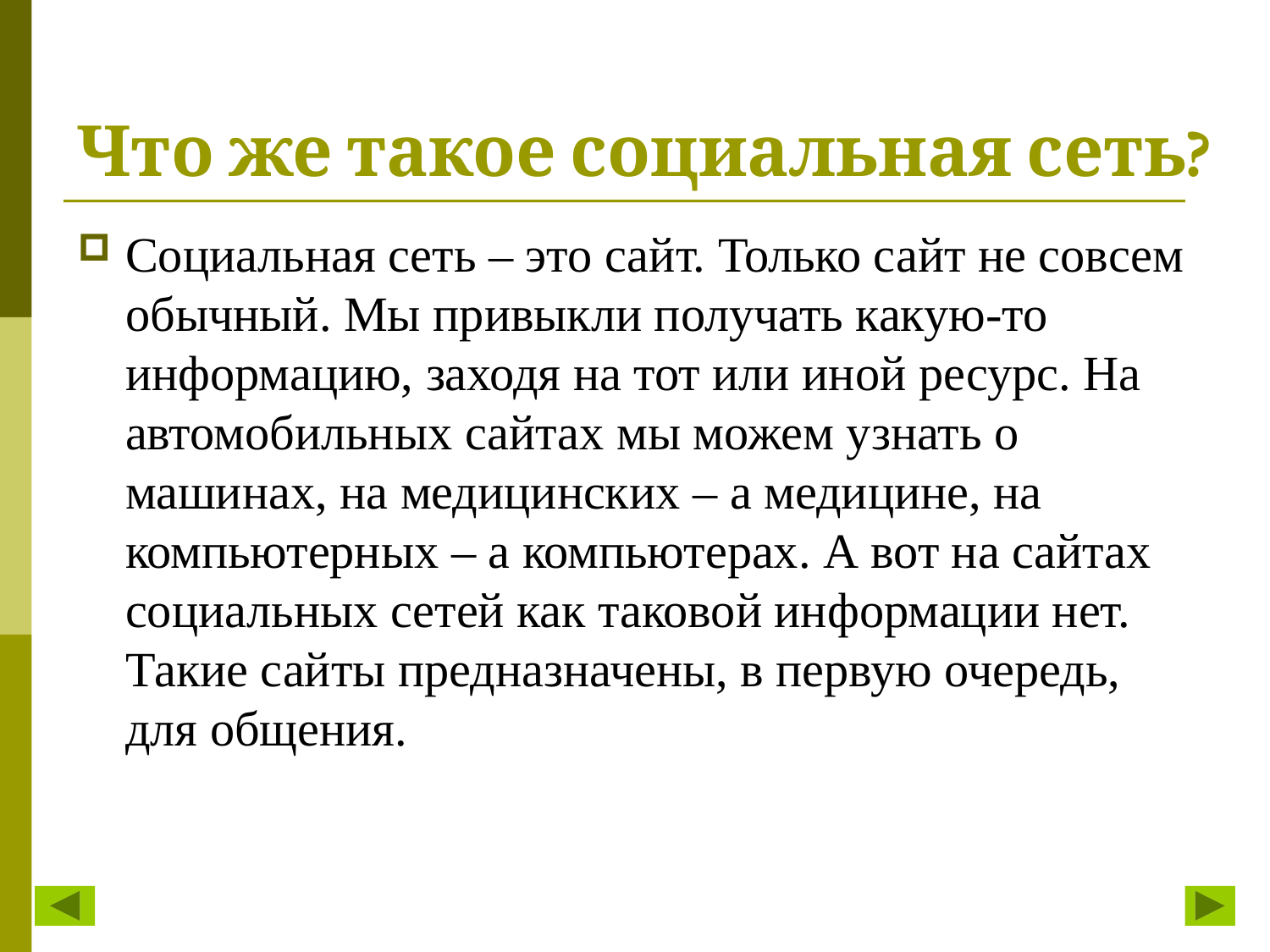

# Что же такое социальная сеть?
Социальная сеть – это сайт. Только сайт не совсем обычный. Мы привыкли получать какую-то информацию, заходя на тот или иной ресурс. На автомобильных сайтах мы можем узнать о машинах, на медицинских – а медицине, на компьютерных – а компьютерах. А вот на сайтах социальных сетей как таковой информации нет. Такие сайты предназначены, в первую очередь, для общения.